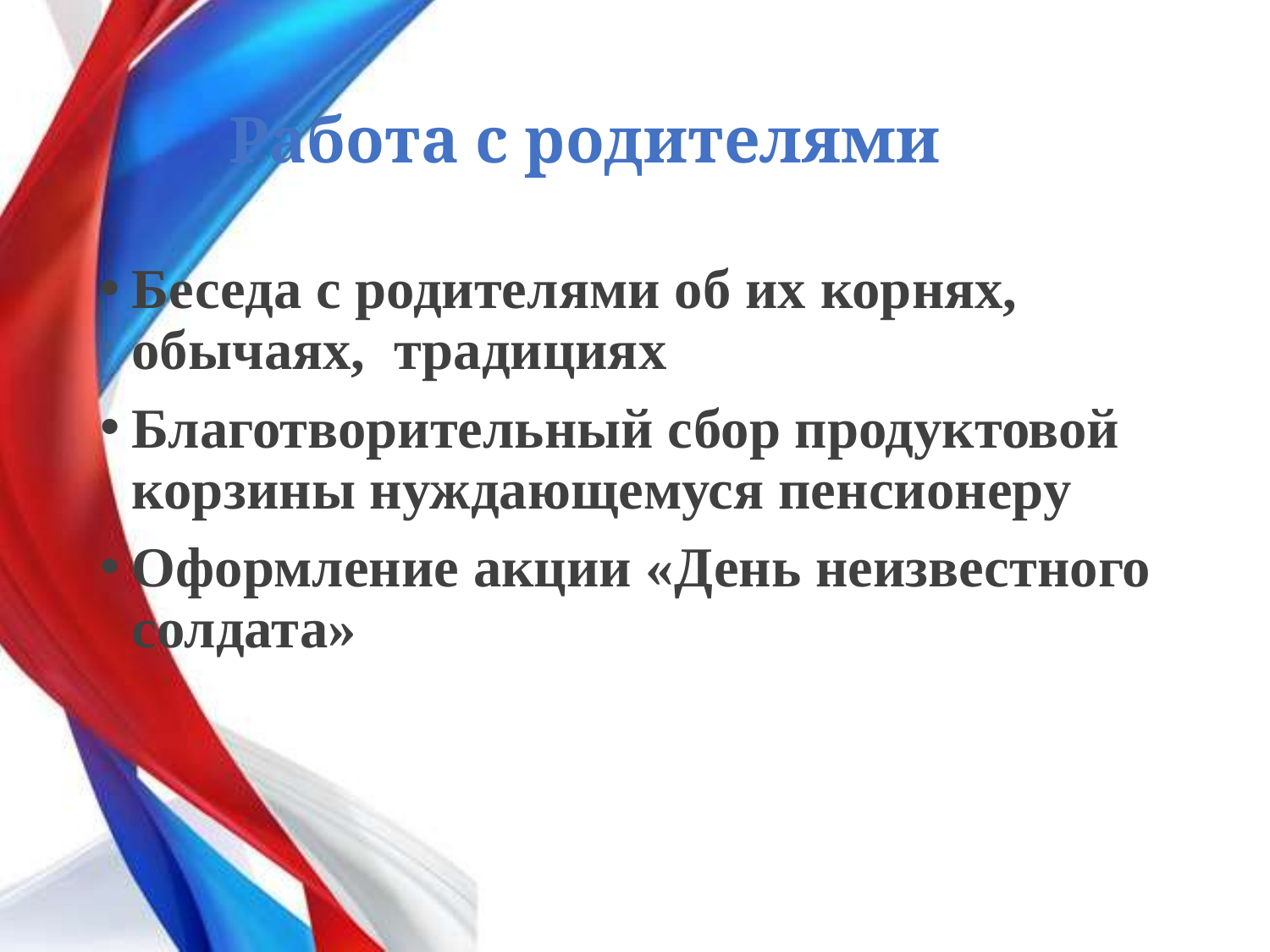

# Работа с родителями
Беседа с родителями об их корнях, обычаях,  традициях
Благотворительный сбор продуктовой корзины нуждающемуся пенсионеру
Оформление акции «День неизвестного солдата»